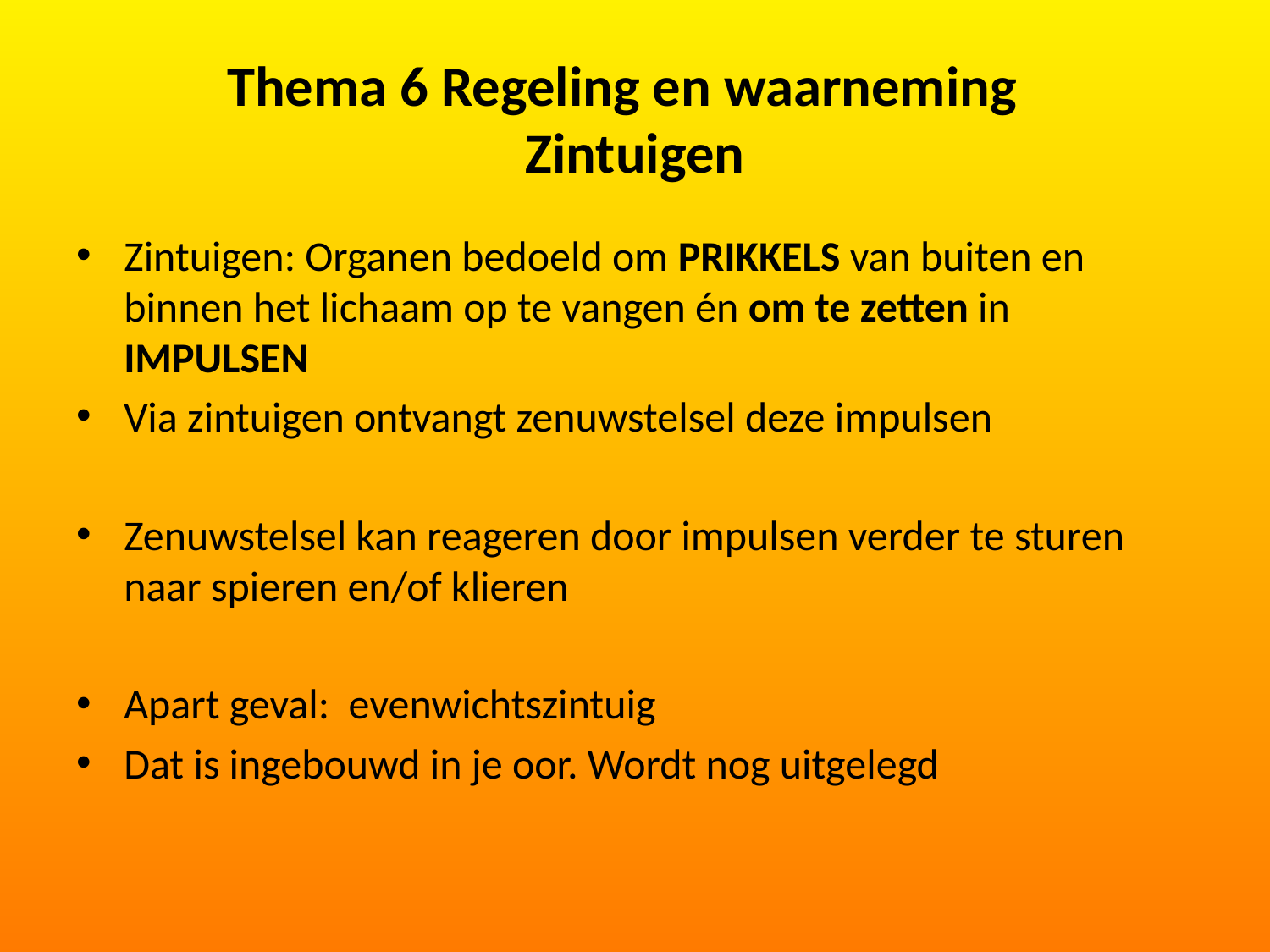

# Thema 6 Regeling en waarneming Zintuigen
Zintuigen: Organen bedoeld om PRIKKELS van buiten en binnen het lichaam op te vangen én om te zetten in IMPULSEN
Via zintuigen ontvangt zenuwstelsel deze impulsen

Zenuwstelsel kan reageren door impulsen verder te sturen naar spieren en/of klieren

Apart geval:  evenwichtszintuig
Dat is ingebouwd in je oor. Wordt nog uitgelegd